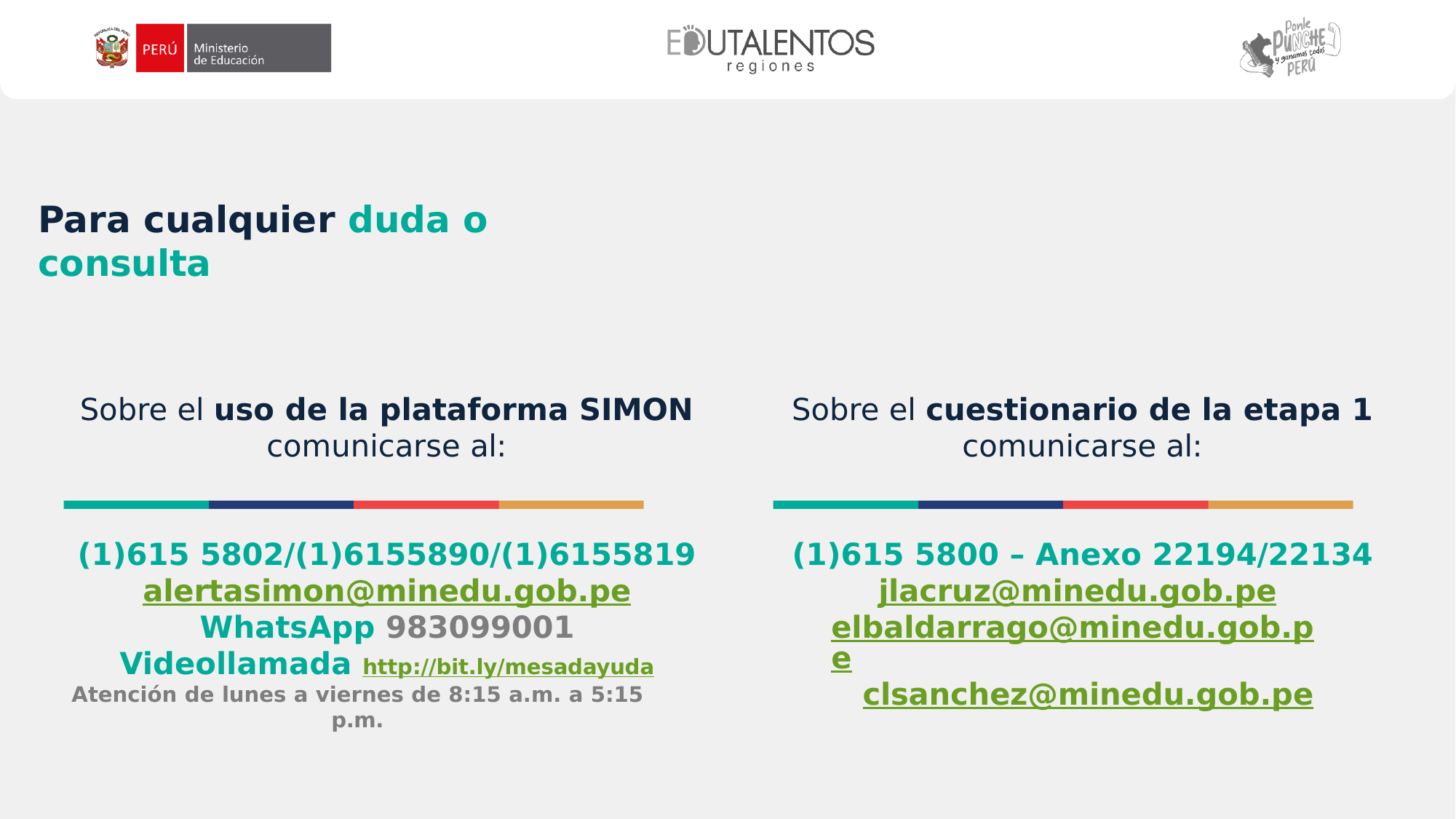

# Para cualquier duda o consulta
Sobre el uso de la plataforma SIMON
comunicarse al:

(1)615 5802/(1)6155890/(1)6155819
alertasimon@minedu.gob.pe WhatsApp 983099001 Videollamada http://bit.ly/mesadayuda
Atención de lunes a viernes de 8:15 a.m. a 5:15 p.m.
Sobre el cuestionario de la etapa 1
comunicarse al:

(1)615 5800 – Anexo 22194/22134
jlacruz@minedu.gob.pe elbaldarrago@minedu.gob.pe clsanchez@minedu.gob.pe